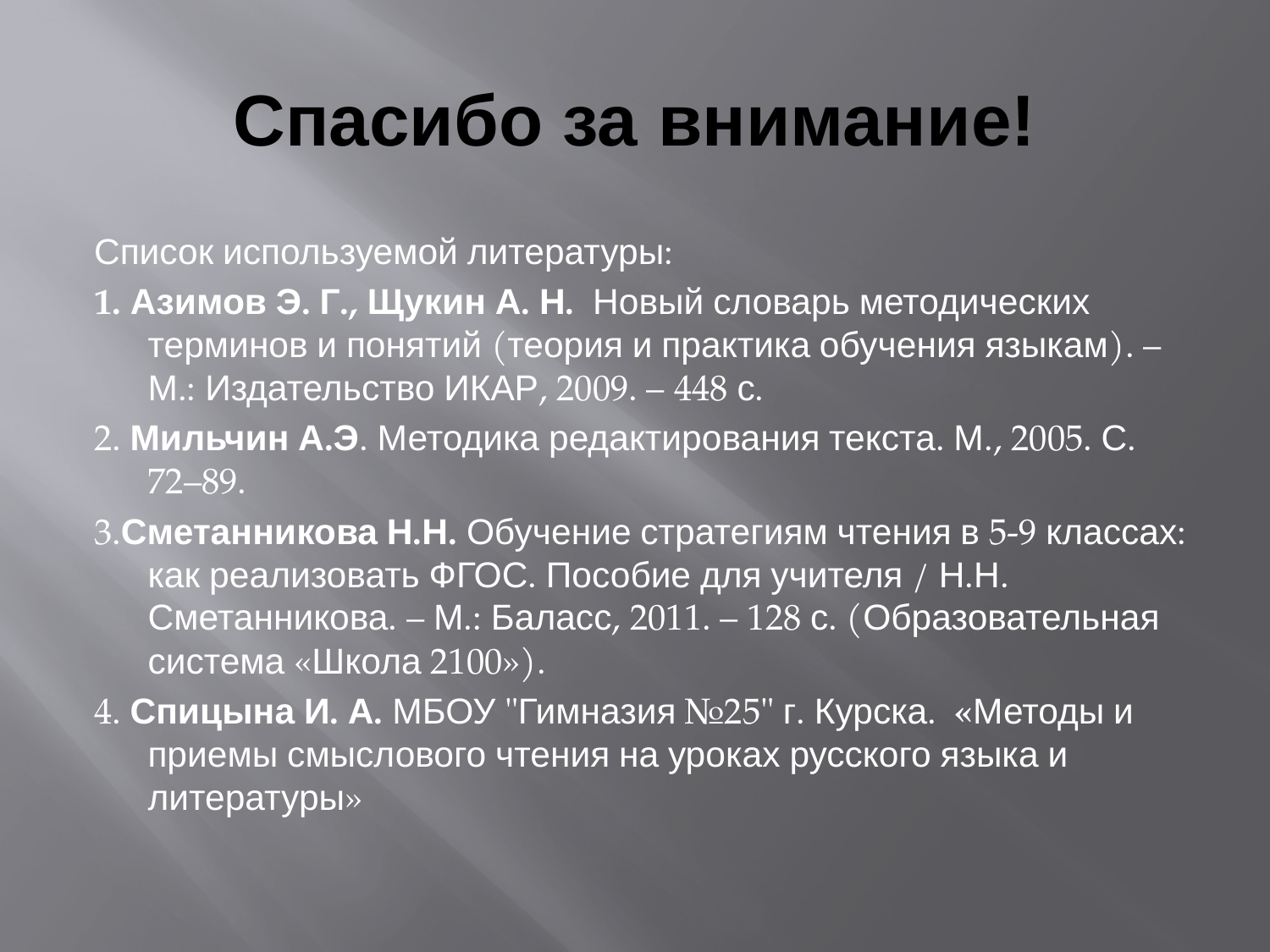

# Спасибо за внимание!
Список используемой литературы:
1. Азимов Э. Г., Щукин А. Н.  Новый словарь методических терминов и понятий (теория и практика обучения языкам). – М.: Издательство ИКАР, 2009. – 448 с.
2. Мильчин А.Э. Методика редактирования текста. М., 2005. С. 72–89.
3.Сметанникова Н.Н. Обучение стратегиям чтения в 5-9 классах: как реализовать ФГОС. Пособие для учителя / Н.Н. Сметанникова. – М.: Баласс, 2011. – 128 с. (Образовательная система «Школа 2100»).
4. Спицына И. А. МБОУ "Гимназия №25" г. Курска.  «Методы и приемы смыслового чтения на уроках русского языка и литературы»